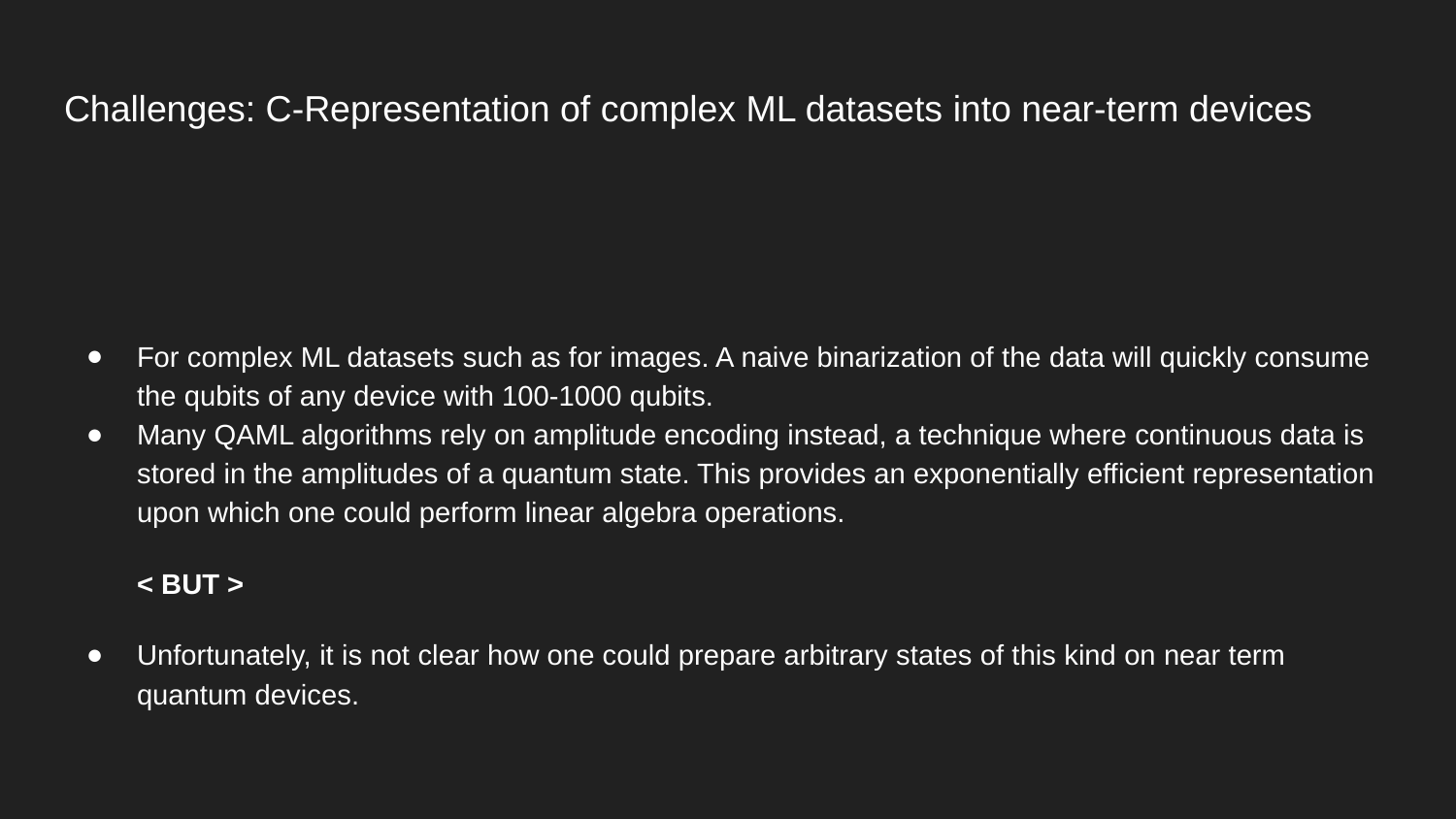

# Challenges: C-Representation of complex ML datasets into near-term devices

For complex ML datasets such as for images. A naive binarization of the data will quickly consume the qubits of any device with 100-1000 qubits.
Many QAML algorithms rely on amplitude encoding instead, a technique where continuous data is stored in the amplitudes of a quantum state. This provides an exponentially efficient representation upon which one could perform linear algebra operations.
< BUT >
Unfortunately, it is not clear how one could prepare arbitrary states of this kind on near term quantum devices.